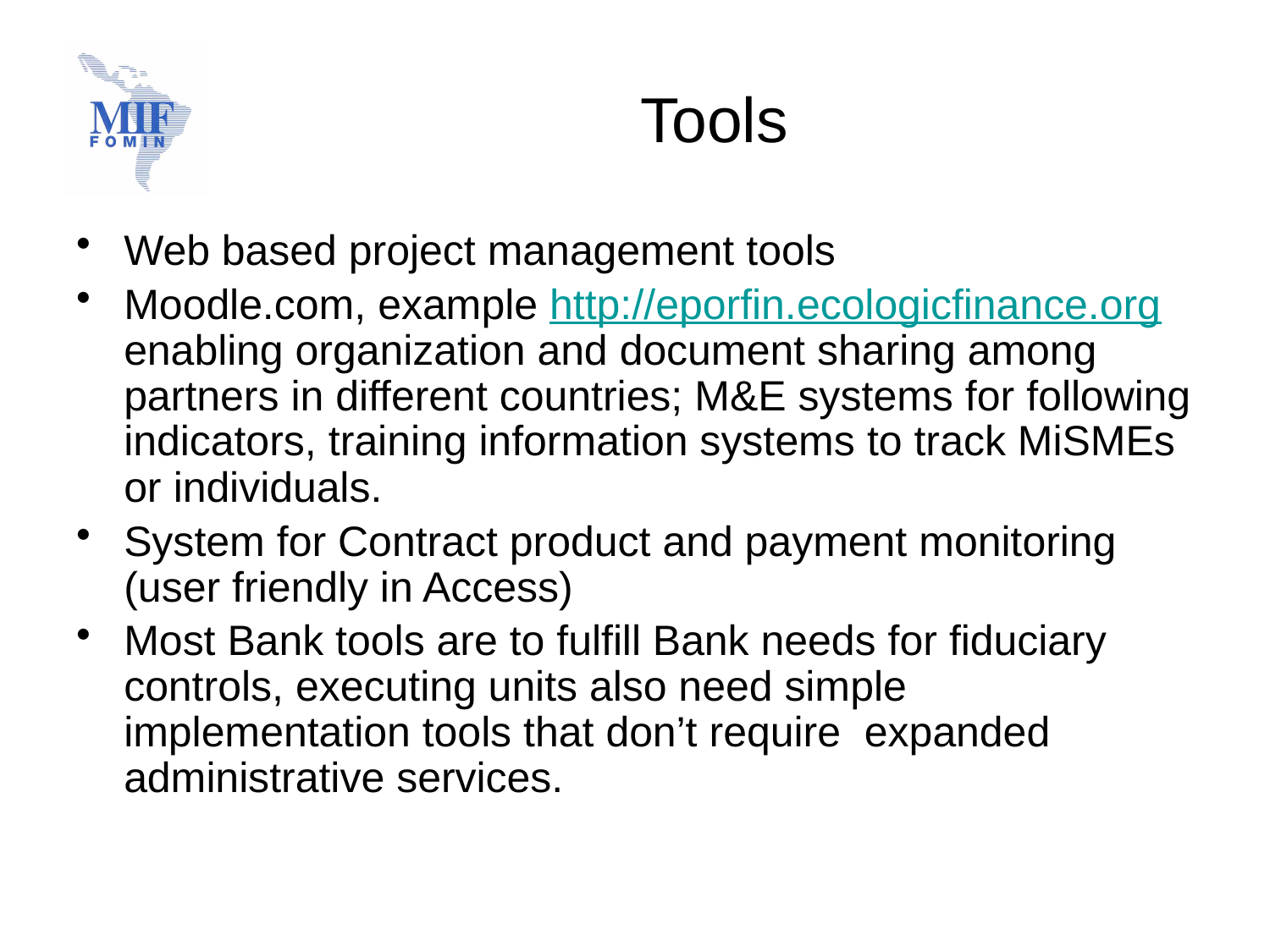

# Tools
Web based project management tools
Moodle.com, example http://eporfin.ecologicfinance.org  enabling organization and document sharing among partners in different countries; M&E systems for following indicators, training information systems to track MiSMEs or individuals.
System for Contract product and payment monitoring (user friendly in Access)
Most Bank tools are to fulfill Bank needs for fiduciary controls, executing units also need simple implementation tools that don’t require  expanded administrative services.